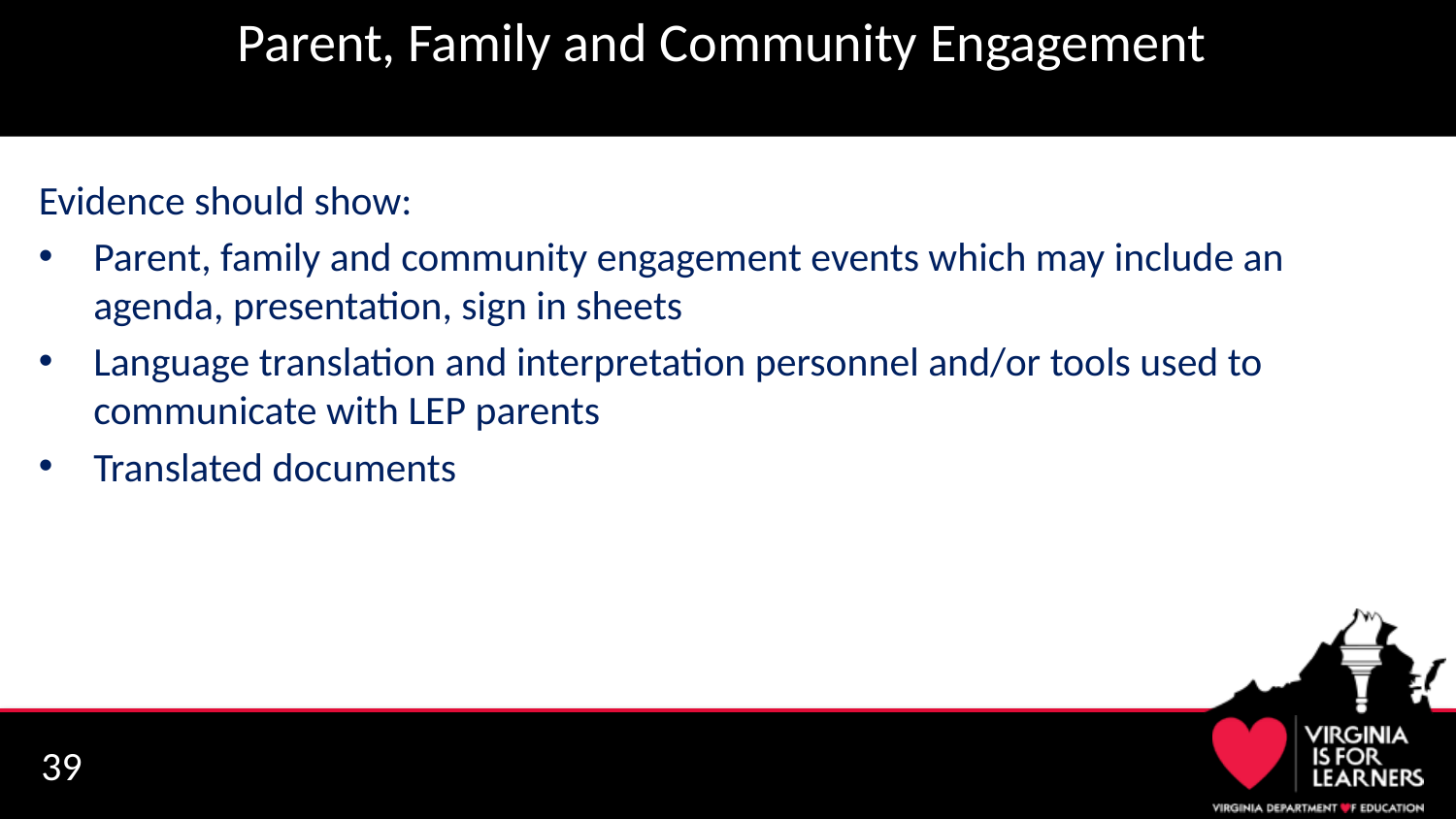

# Parent, Family and Community Engagement
Evidence should show:
Parent, family and community engagement events which may include an agenda, presentation, sign in sheets
Language translation and interpretation personnel and/or tools used to communicate with LEP parents
Translated documents